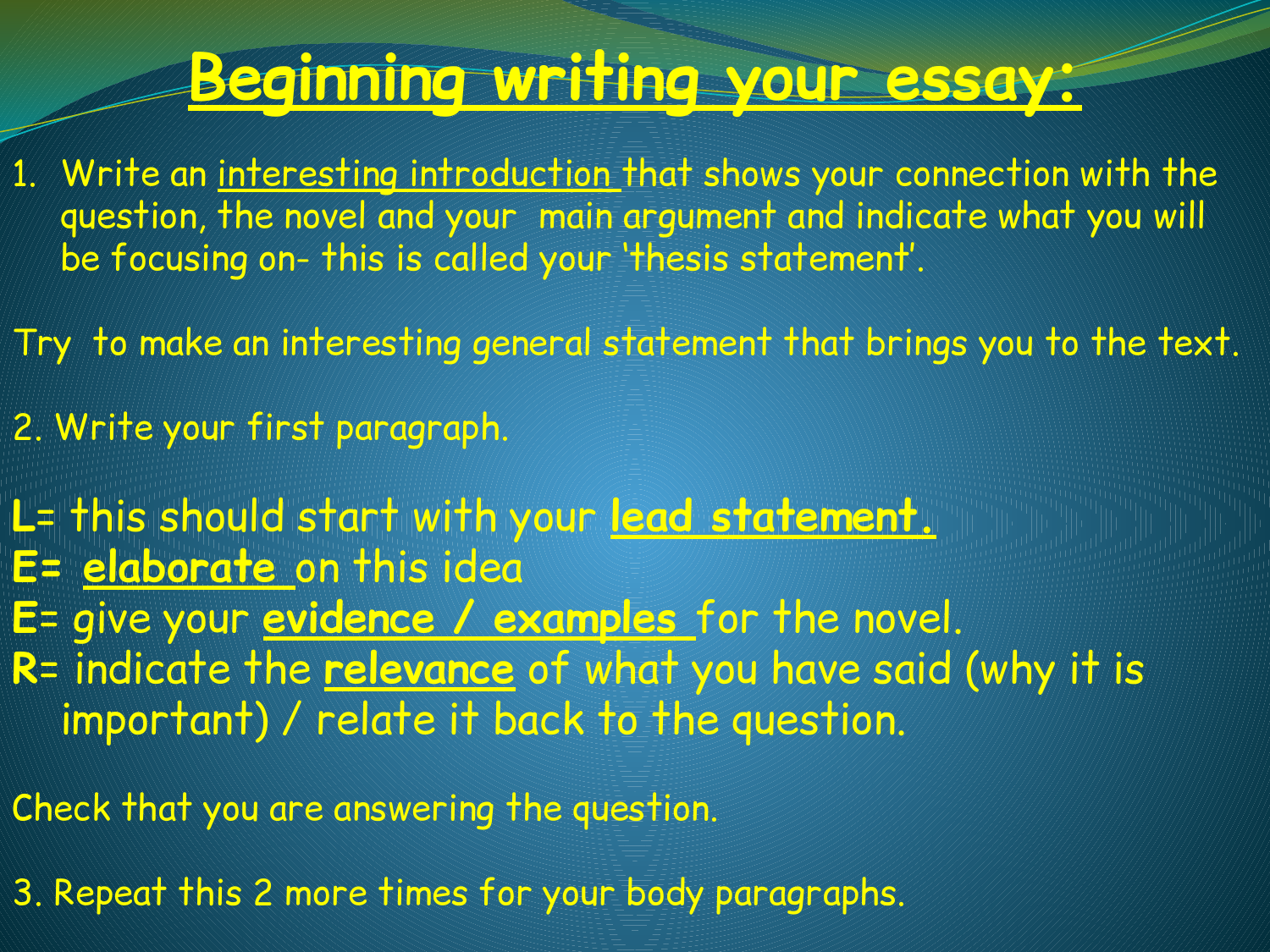

Beginning writing your essay:

Write an interesting introduction that shows your connection with the question, the novel and your  main argument and indicate what you will be focusing on- this is called your ‘thesis statement’.

Try  to make an interesting general statement that brings you to the text.

2. Write your first paragraph.

L= this should start with your lead statement.
E= elaborate on this idea
E= give your evidence / examples for the novel.
R= indicate the relevance of what you have said (why it is important) / relate it back to the question.

Check that you are answering the question.

3. Repeat this 2 more times for your body paragraphs.